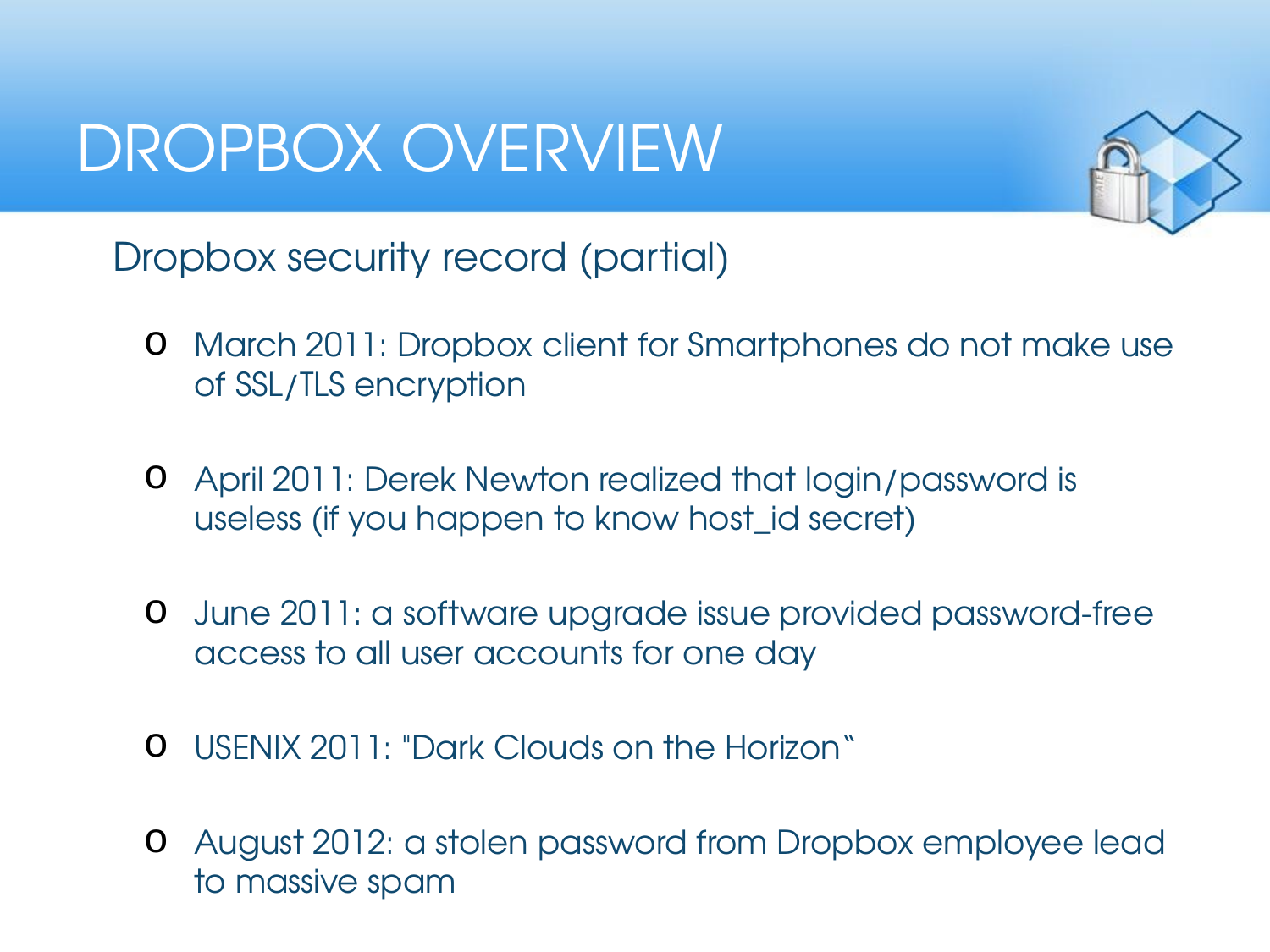

# Dropbox overview
Dropbox security record (partial)

March 2011: Dropbox client for Smartphones do not make use of SSL/TLS encryption

April 2011: Derek Newton realized that login/password is useless (if you happen to know host_id secret)

June 2011: a software upgrade issue provided password-free access to all user accounts for one day

USENIX 2011: "Dark Clouds on the Horizon“

August 2012: a stolen password from Dropbox employee lead to massive spam